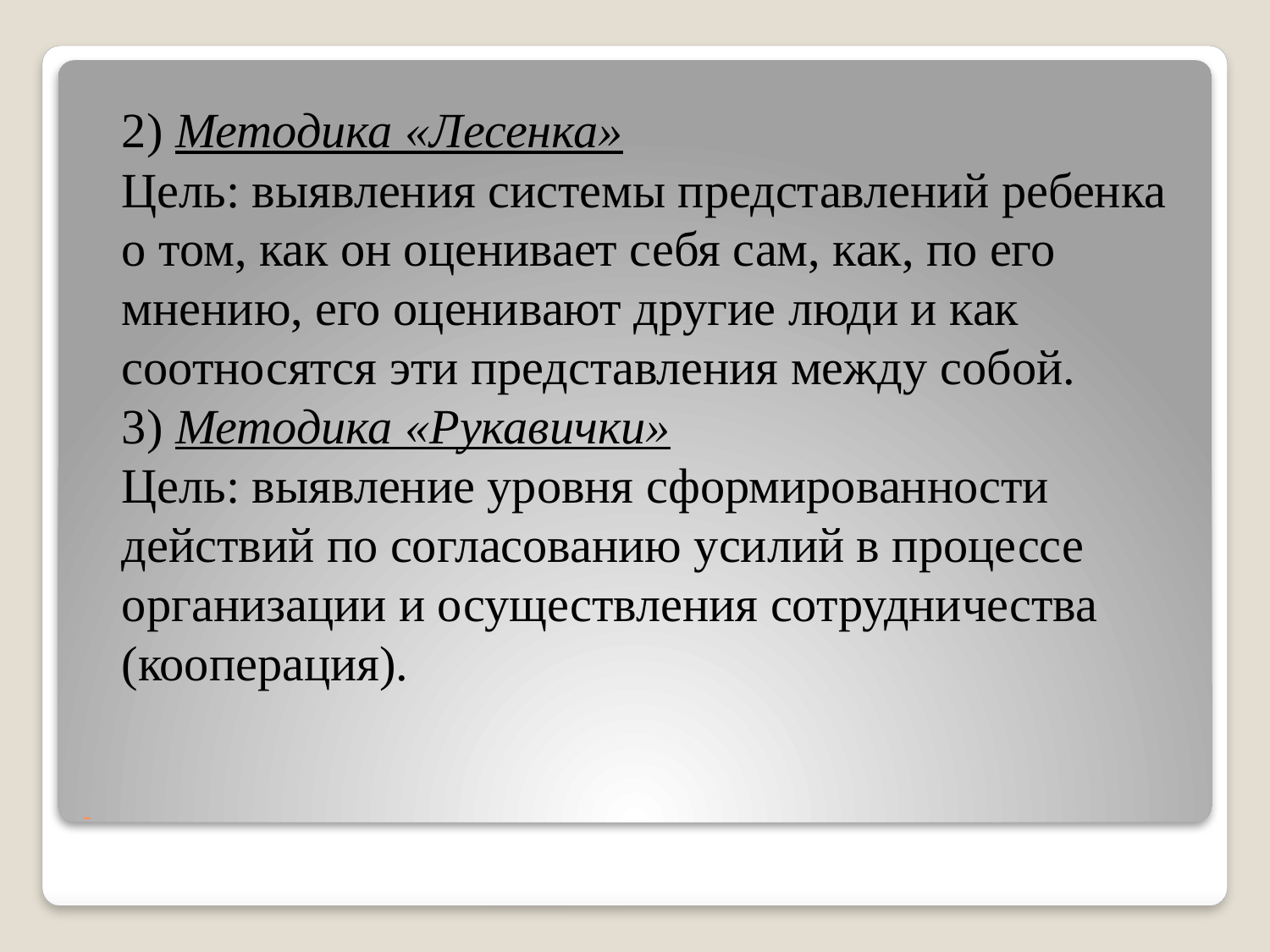

# -
2) Методика «Лесенка»
Цель: выявления системы представлений ребенка о том, как он оценивает себя сам, как, по его мнению, его оценивают другие люди и как соотносятся эти представления между собой.
3) Методика «Рукавички»
Цель: выявление уровня сформированности действий по согласованию усилий в процессе организации и осуществления сотрудничества (кооперация).